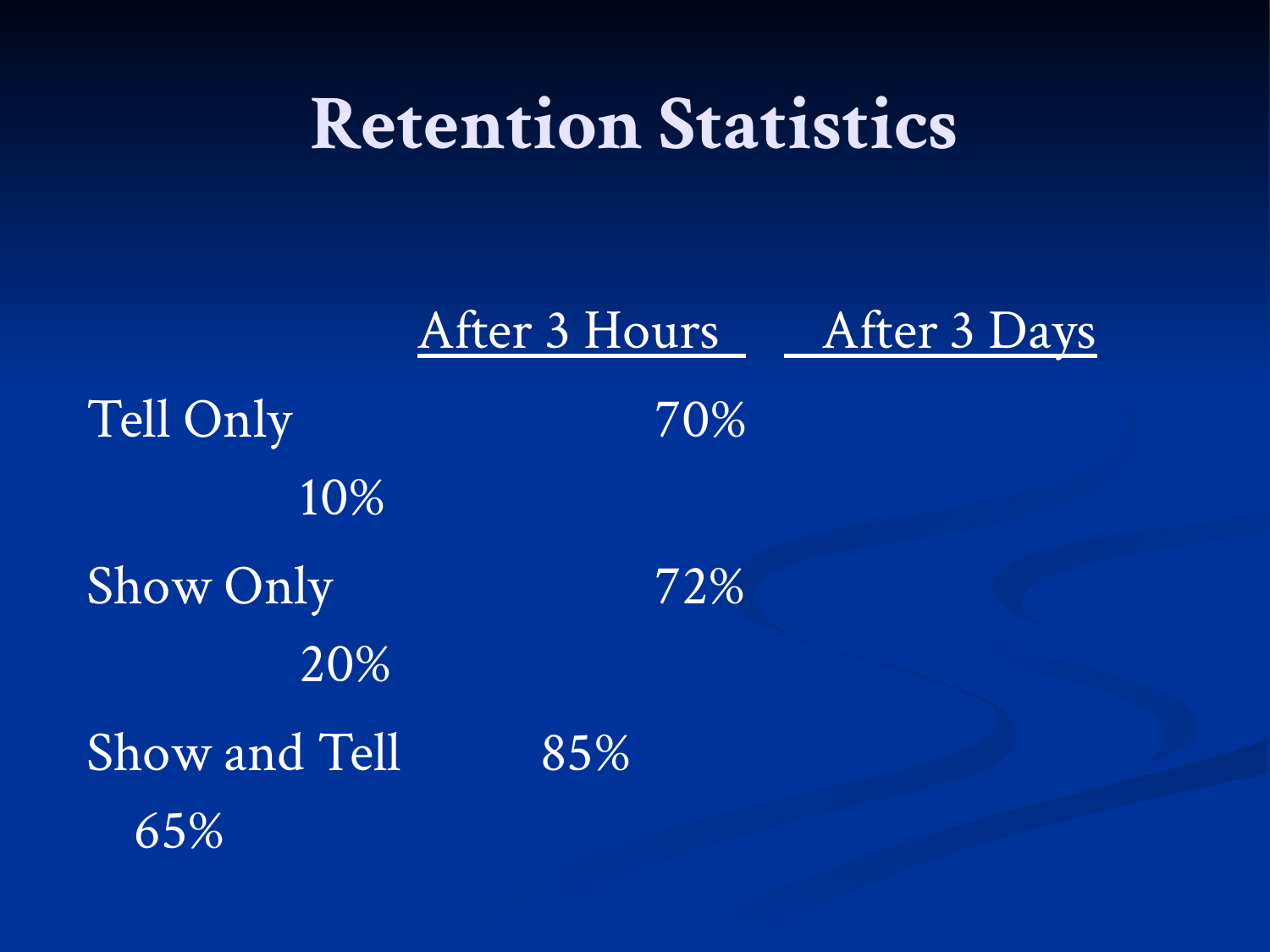

# Retention Statistics
                          After 3 Hours        After 3 Days
Tell Only		      	 70%					   10%
Show Only		     	 72%					   20%
Show and Tell           85%					   65%